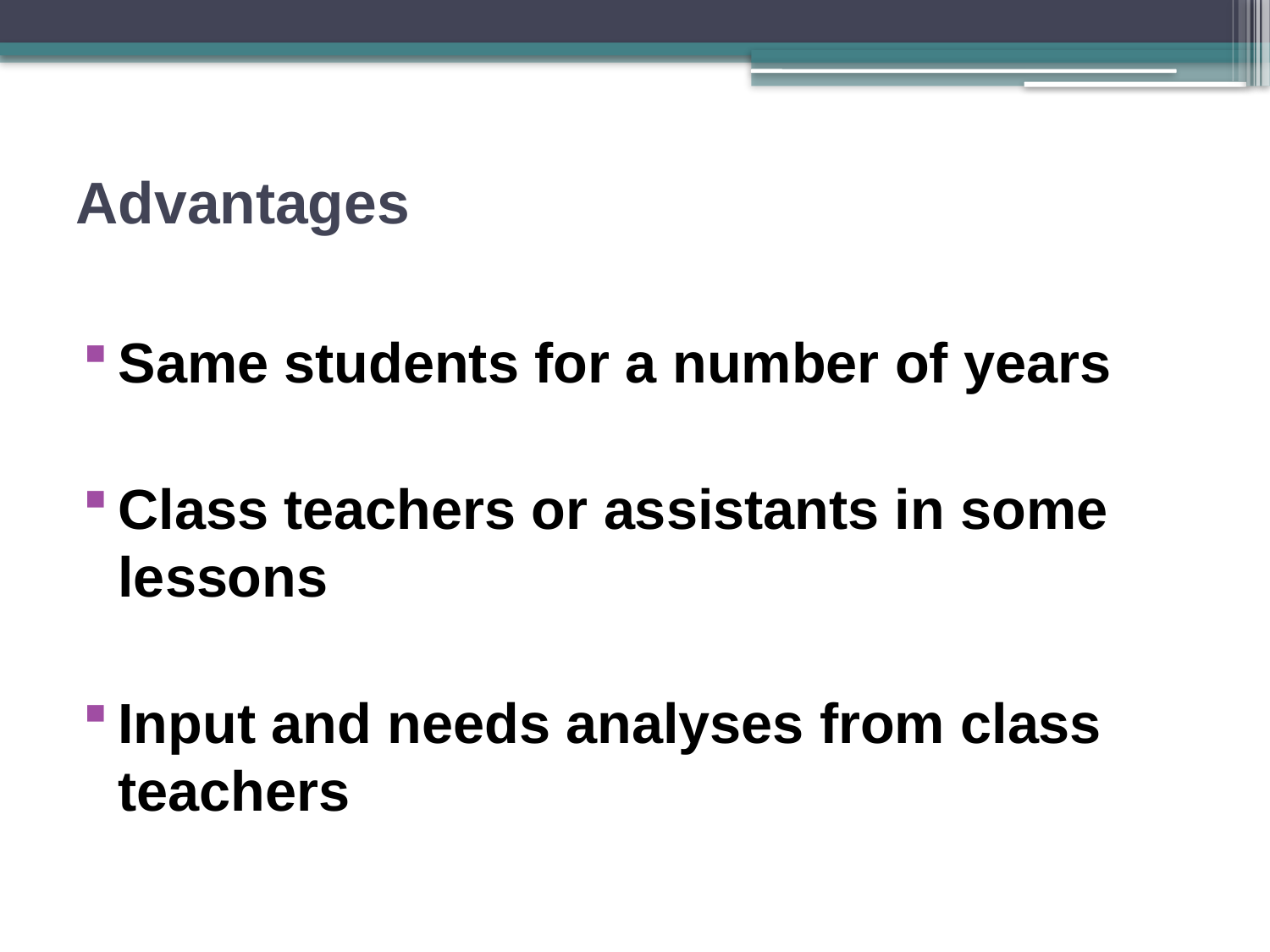

# Advantages

Same students for a number of years

Class teachers or assistants in some lessons

Input and needs analyses from class teachers